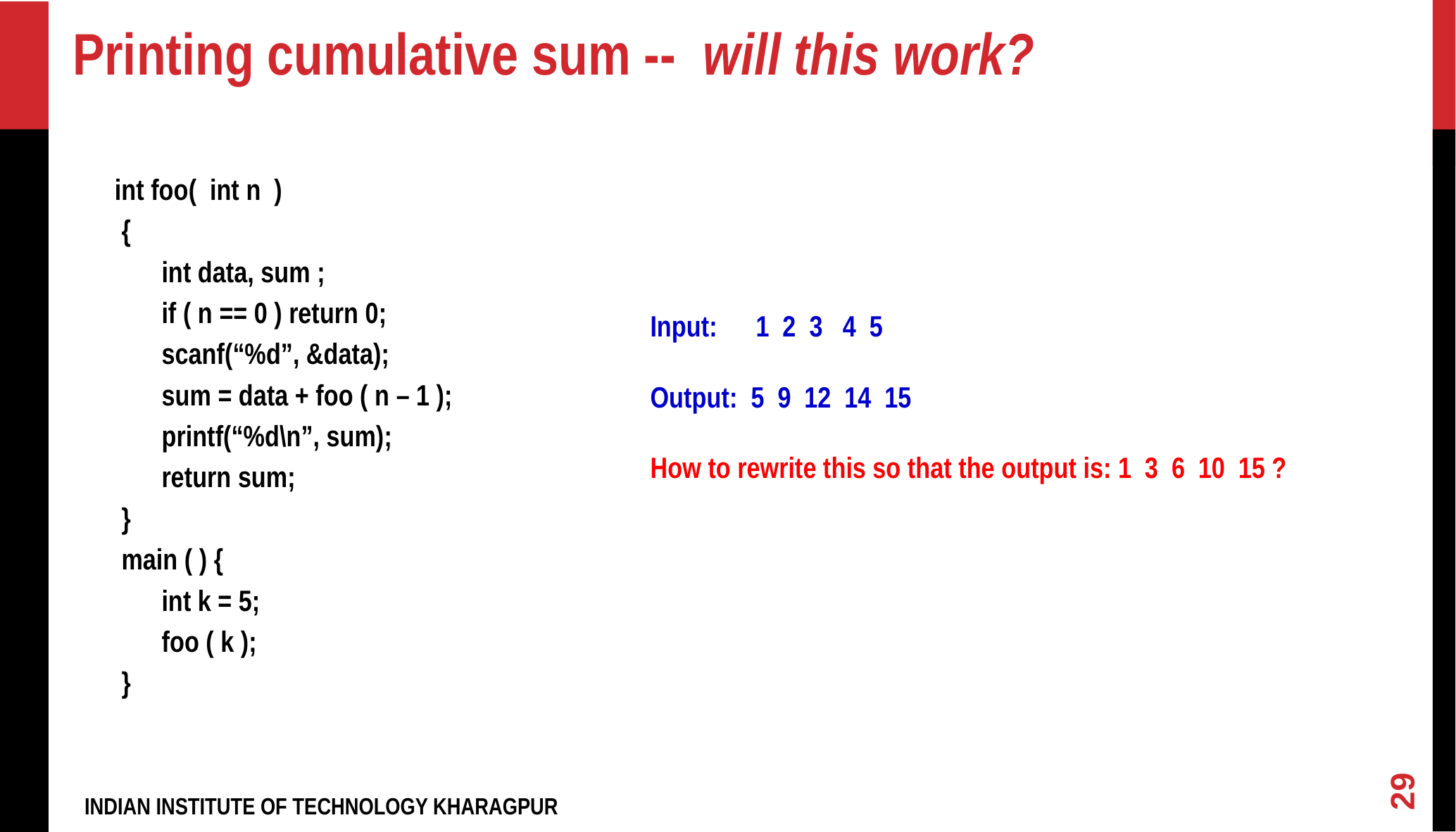

# Printing cumulative sum --  will this work?
int foo(  int n  )
 {
       int data, sum ;
       if ( n == 0 ) return 0;
       scanf(“%d”, &data);
       sum = data + foo ( n – 1 );
       printf(“%d\n”, sum);
       return sum;
 }
 main ( ) {
       int k = 5;
       foo ( k );
 }

Input:  	1  2  3   4  5

Output:  5  9  12  14  15

How to rewrite this so that the output is: 1  3  6  10  15 ?
29
INDIAN INSTITUTE OF TECHNOLOGY KHARAGPUR